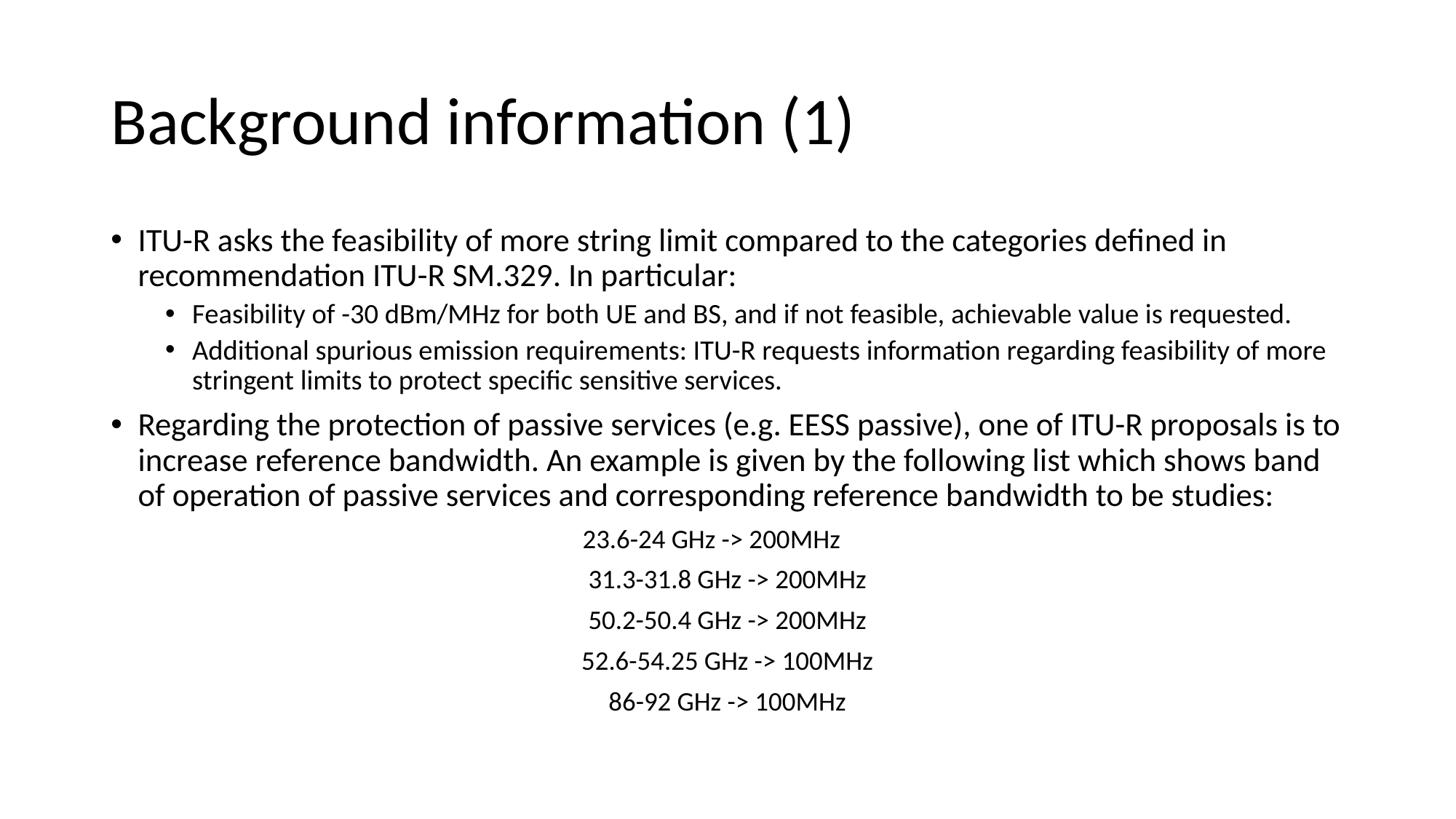

# Background information (1)
ITU-R asks the feasibility of more string limit compared to the categories defined in recommendation ITU-R SM.329. In particular:
Feasibility of -30 dBm/MHz for both UE and BS, and if not feasible, achievable value is requested.
Additional spurious emission requirements: ITU-R requests information regarding feasibility of more stringent limits to protect specific sensitive services.
Regarding the protection of passive services (e.g. EESS passive), one of ITU-R proposals is to increase reference bandwidth. An example is given by the following list which shows band of operation of passive services and corresponding reference bandwidth to be studies:
23.6-24 GHz -> 200MHz
31.3-31.8 GHz -> 200MHz
50.2-50.4 GHz -> 200MHz
52.6-54.25 GHz -> 100MHz
86-92 GHz -> 100MHz